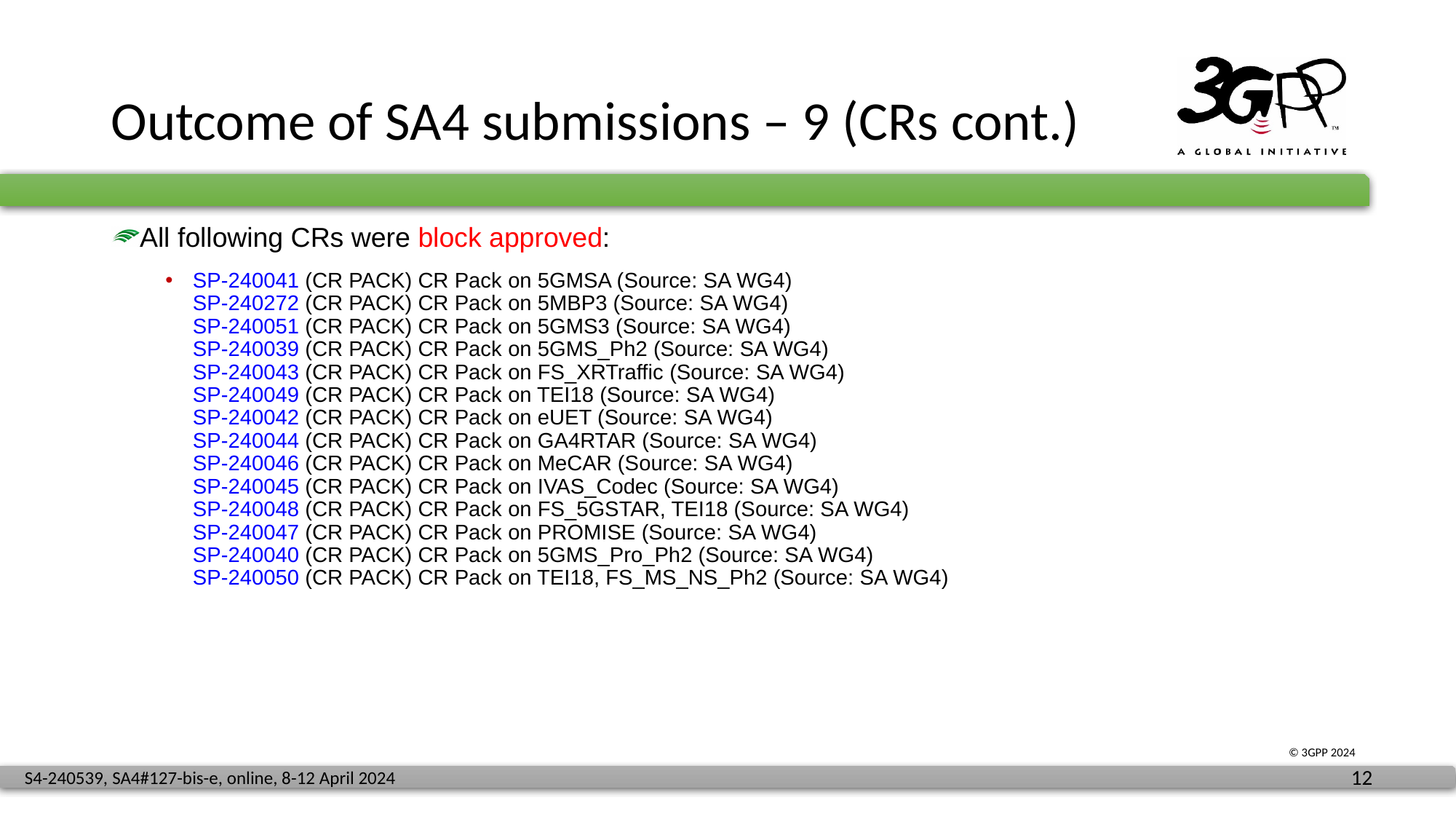

# Outcome of SA4 submissions – 9 (CRs cont.)
All following CRs were block approved:
SP-240041 (CR PACK) CR Pack on 5GMSA (Source: SA WG4)
SP-240272 (CR PACK) CR Pack on 5MBP3 (Source: SA WG4)
SP-240051 (CR PACK) CR Pack on 5GMS3 (Source: SA WG4)
SP-240039 (CR PACK) CR Pack on 5GMS_Ph2 (Source: SA WG4)
SP-240043 (CR PACK) CR Pack on FS_XRTraffic (Source: SA WG4)
SP-240049 (CR PACK) CR Pack on TEI18 (Source: SA WG4)
SP-240042 (CR PACK) CR Pack on eUET (Source: SA WG4)
SP-240044 (CR PACK) CR Pack on GA4RTAR (Source: SA WG4)
SP-240046 (CR PACK) CR Pack on MeCAR (Source: SA WG4)
SP-240045 (CR PACK) CR Pack on IVAS_Codec (Source: SA WG4)
SP-240048 (CR PACK) CR Pack on FS_5GSTAR, TEI18 (Source: SA WG4)
SP-240047 (CR PACK) CR Pack on PROMISE (Source: SA WG4)
SP-240040 (CR PACK) CR Pack on 5GMS_Pro_Ph2 (Source: SA WG4)
SP-240050 (CR PACK) CR Pack on TEI18, FS_MS_NS_Ph2 (Source: SA WG4)